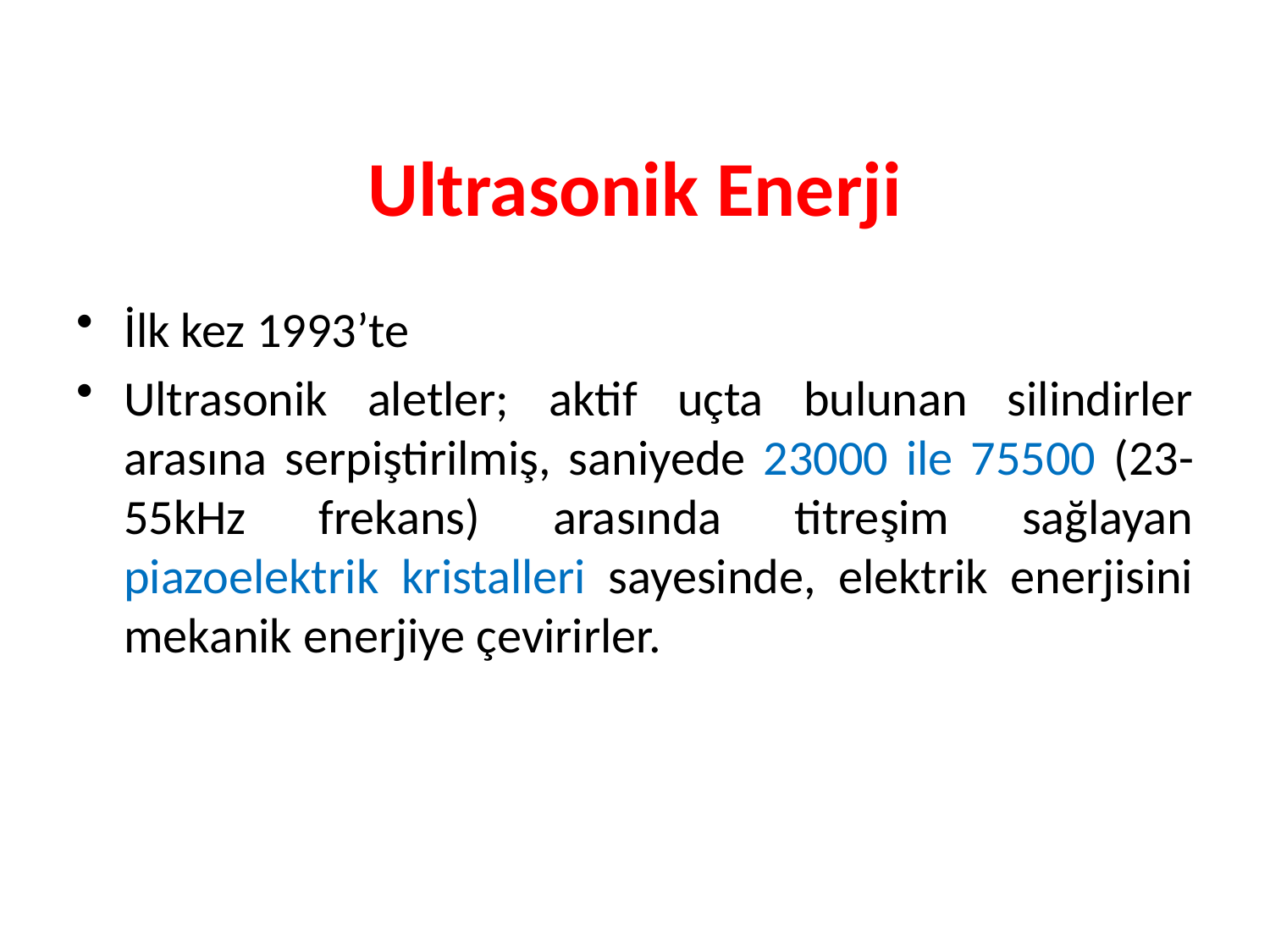

# Ultrasonik Enerji

İlk kez 1993’te
Ultrasonik aletler; aktif uçta bulunan silindirler arasına serpiştirilmiş, saniyede 23000 ile 75500 (23-55kHz frekans) arasında titreşim sağlayan piazoelektrik kristalleri sayesinde, elektrik enerjisini mekanik enerjiye çevirirler.